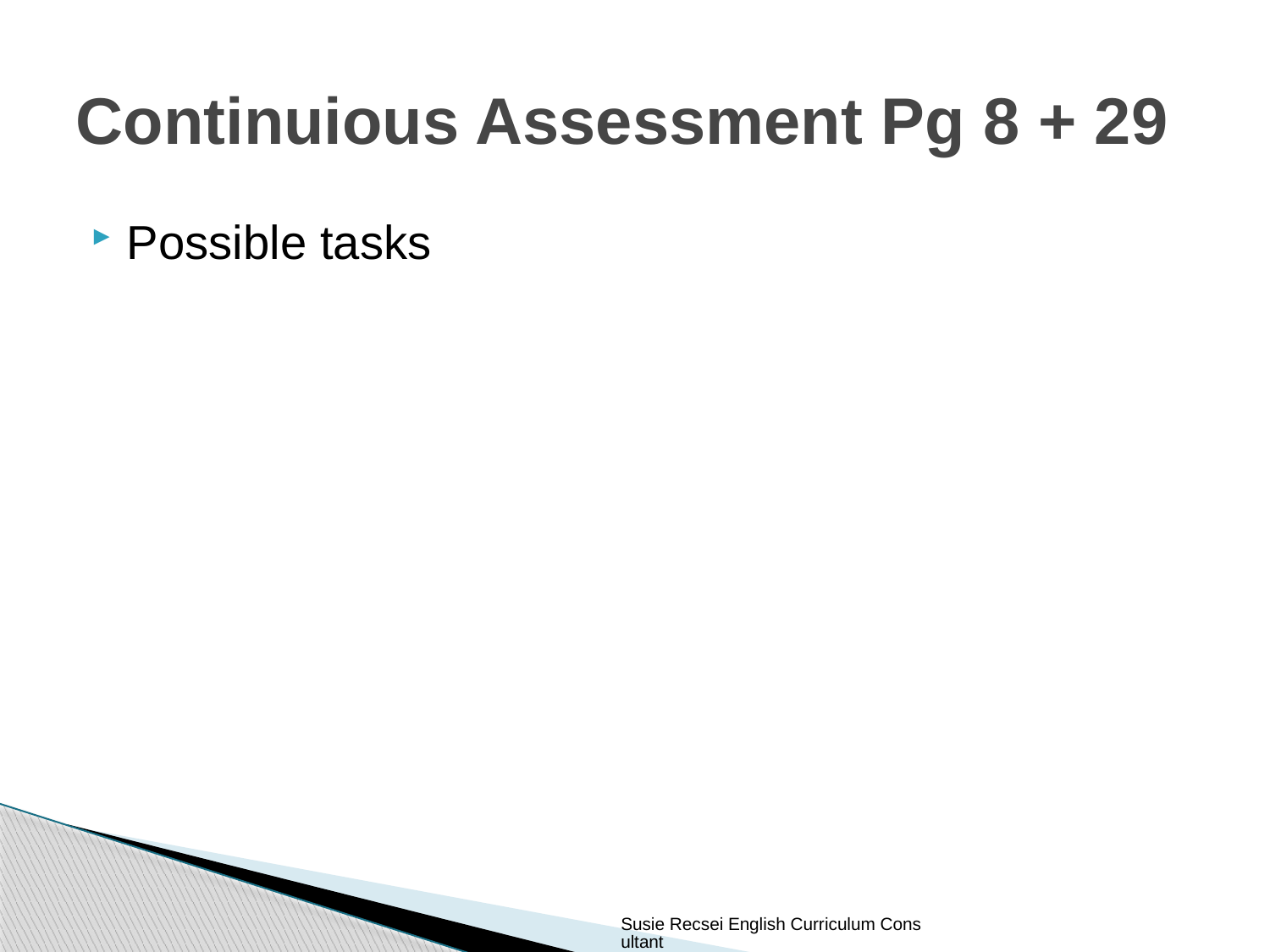

# Continuious Assessment Pg 8 + 29
Possible tasks
Susie Recsei English Curriculum Consultant